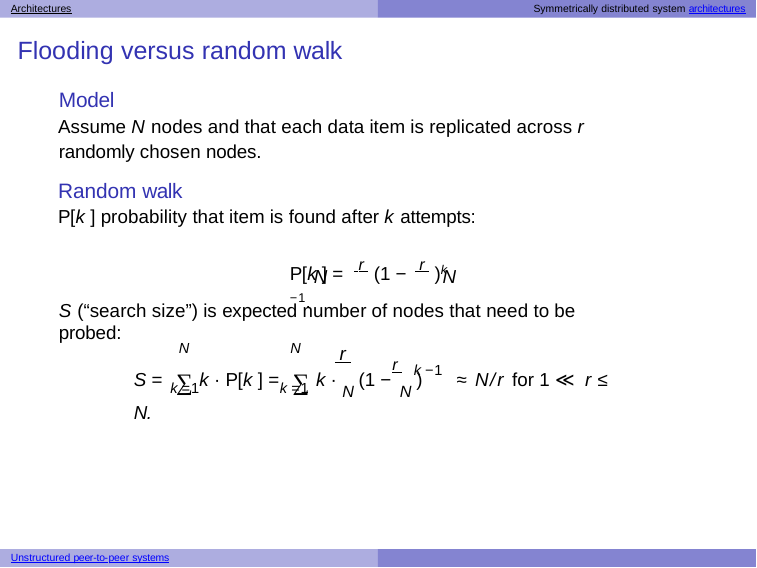

Architectures	Symmetrically distributed system architectures
# Flooding versus random walk
Model
Assume N nodes and that each data item is replicated across r randomly chosen nodes.
Random walk
P[k ] probability that item is found after k attempts:
P[k ] =  r  (1 −  r  )k −1.
N	N
S (“search size”) is expected number of nodes that need to be probed:
N	N
 r
S = ∑ k · P[k ] = ∑ k · N (1 − N )	≈ N/r for 1 ≪ r ≤ N.
r  k −1
k =1
k =1

Unstructured peer-to-peer systems